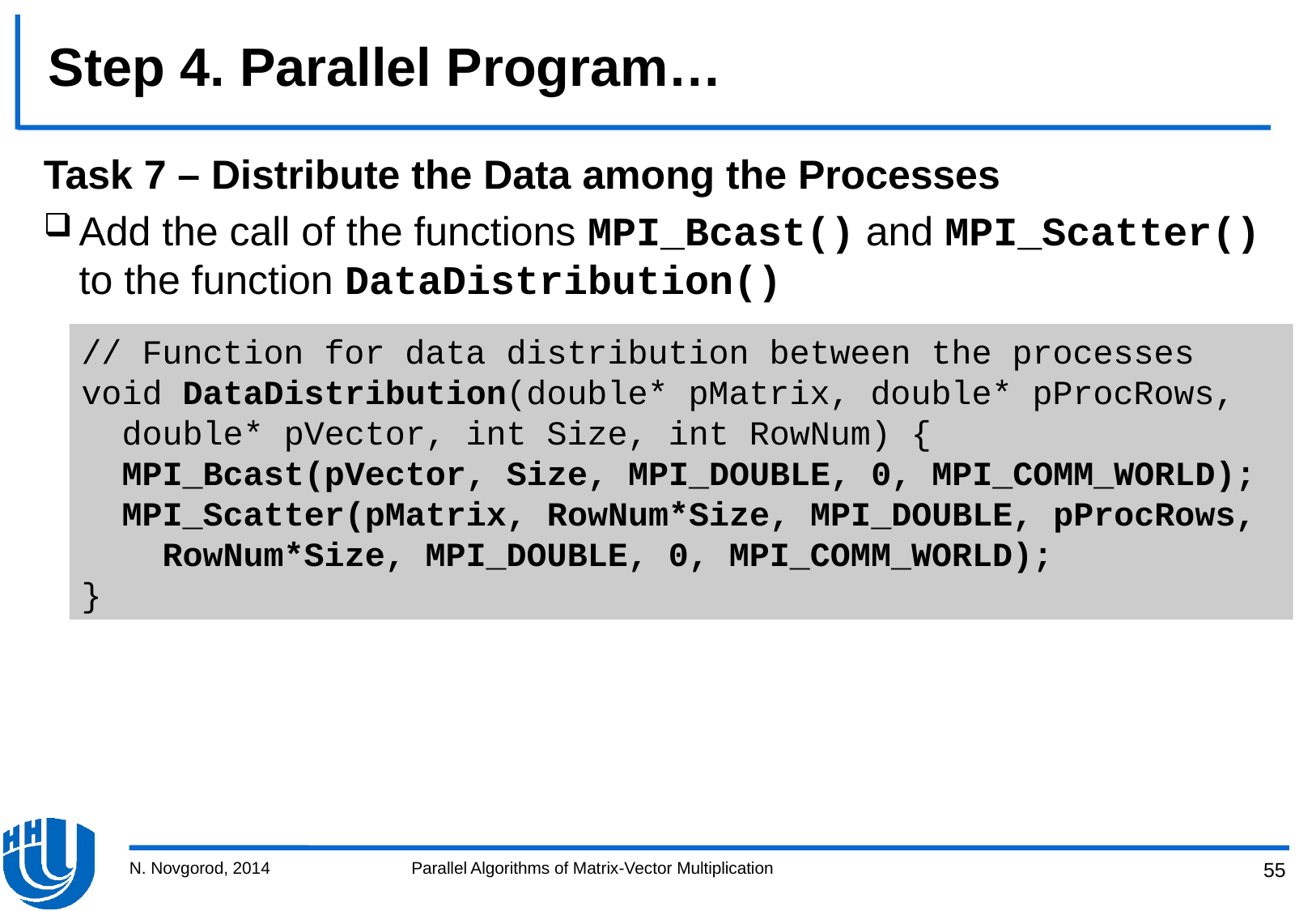

# Step 4. Parallel Program…
Task 7 – Distribute the Data among the Processes
Add the call of the functions MPI_Bcast() and MPI_Scatter() to the function DataDistribution()
// Function for data distribution between the processes
void DataDistribution(double* pMatrix, double* pProcRows,
  double* pVector, int Size, int RowNum) {
  MPI_Bcast(pVector, Size, MPI_DOUBLE, 0, MPI_COMM_WORLD);
  MPI_Scatter(pMatrix, RowNum*Size, MPI_DOUBLE, pProcRows,
    RowNum*Size, MPI_DOUBLE, 0, MPI_COMM_WORLD);
}
N. Novgorod, 2014
Parallel Algorithms of Matrix-Vector Multiplication
55